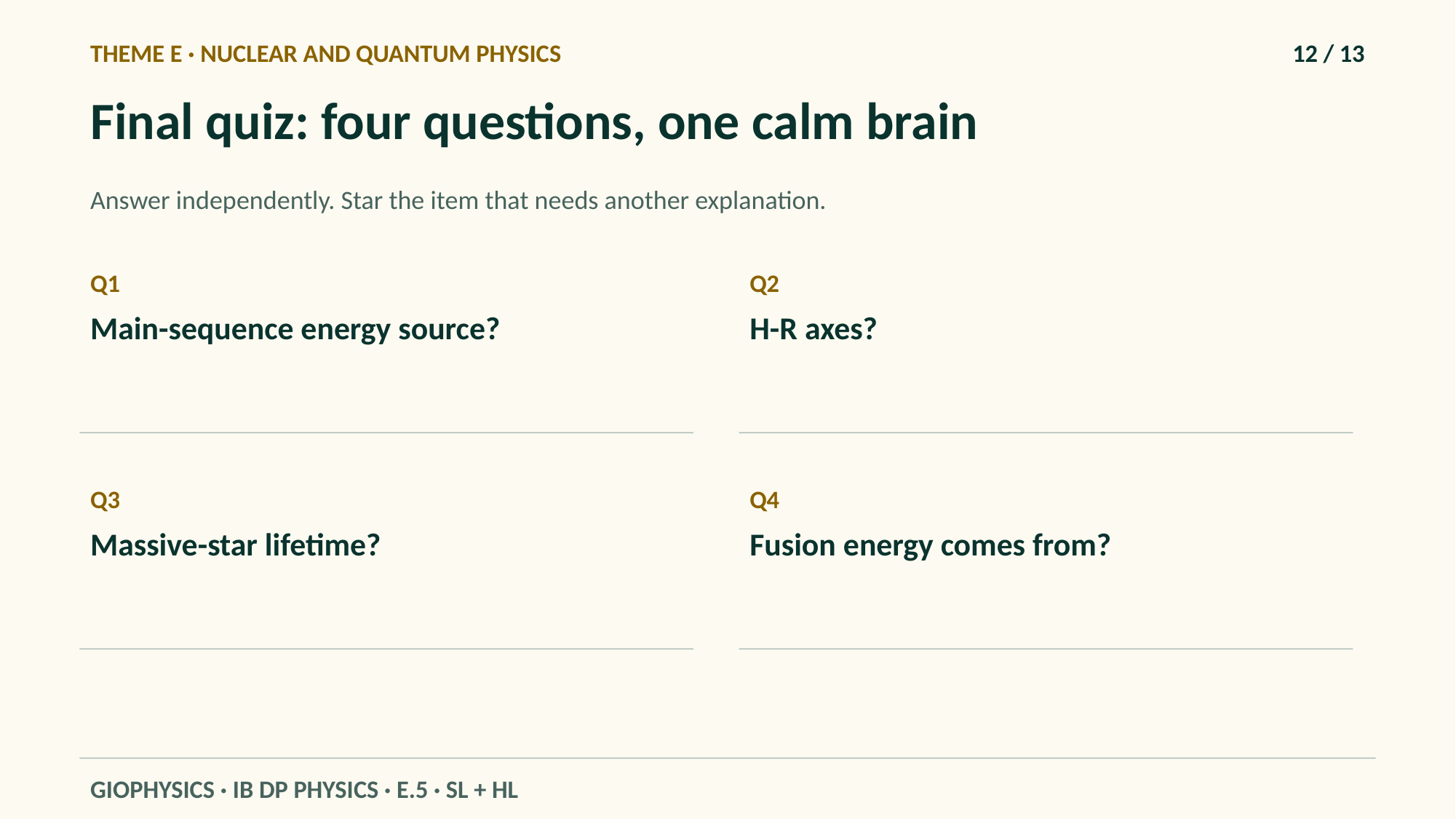

THEME E · NUCLEAR AND QUANTUM PHYSICS
12 / 13
Final quiz: four questions, one calm brain
Answer independently. Star the item that needs another explanation.
Q1
Q2
Main-sequence energy source?
H-R axes?

Q3
Q4
Massive-star lifetime?
Fusion energy comes from?

GIOPHYSICS · IB DP PHYSICS · E.5 · SL + HL